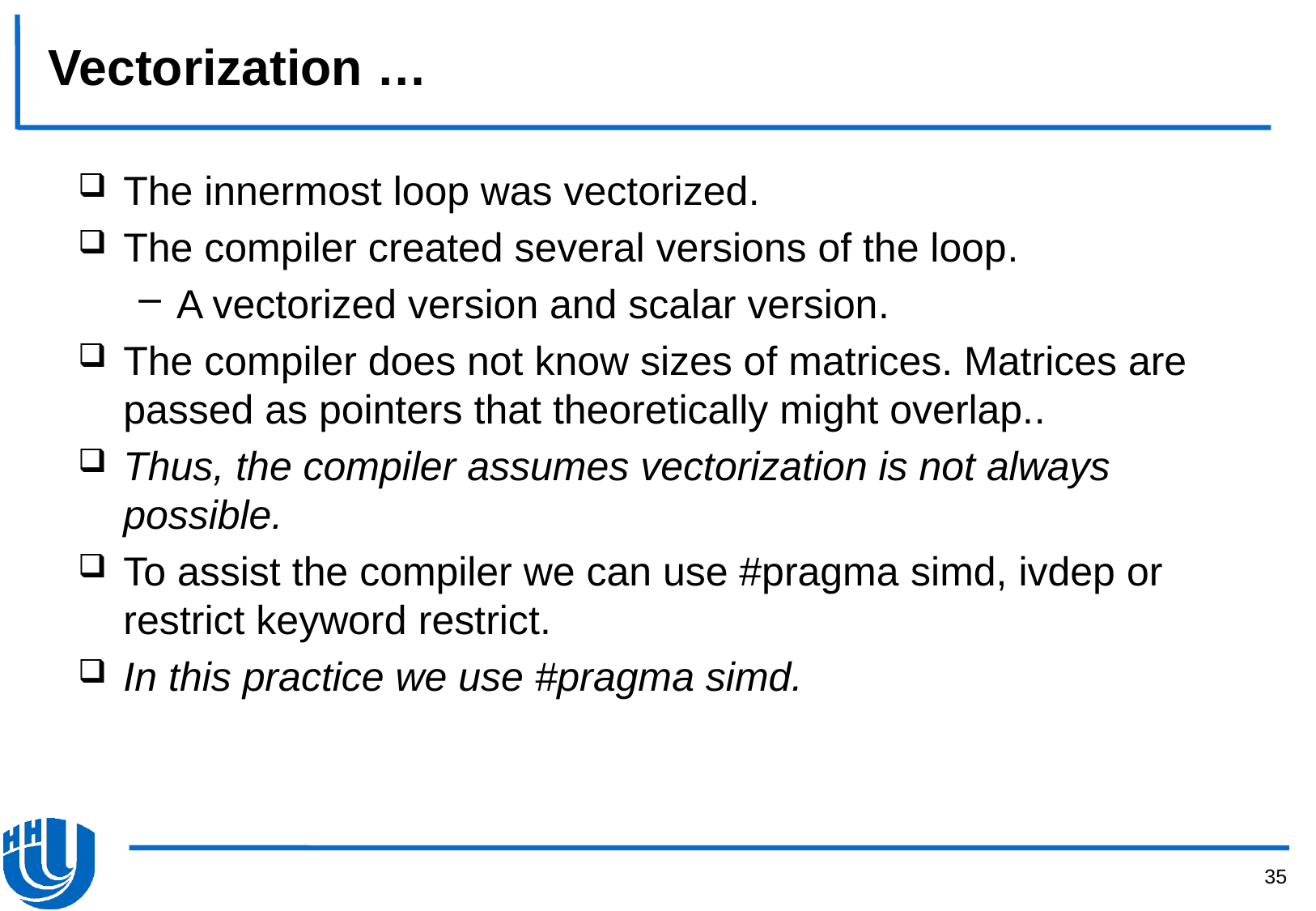

# Vectorization …
The innermost loop was vectorized.
The compiler created several versions of the loop.
A vectorized version and scalar version.
The compiler does not know sizes of matrices. Matrices are passed as pointers that theoretically might overlap..
Thus, the compiler assumes vectorization is not always possible.
To assist the compiler we can use #pragma simd, ivdep or restrict keyword restrict.
In this practice we use #pragma simd.